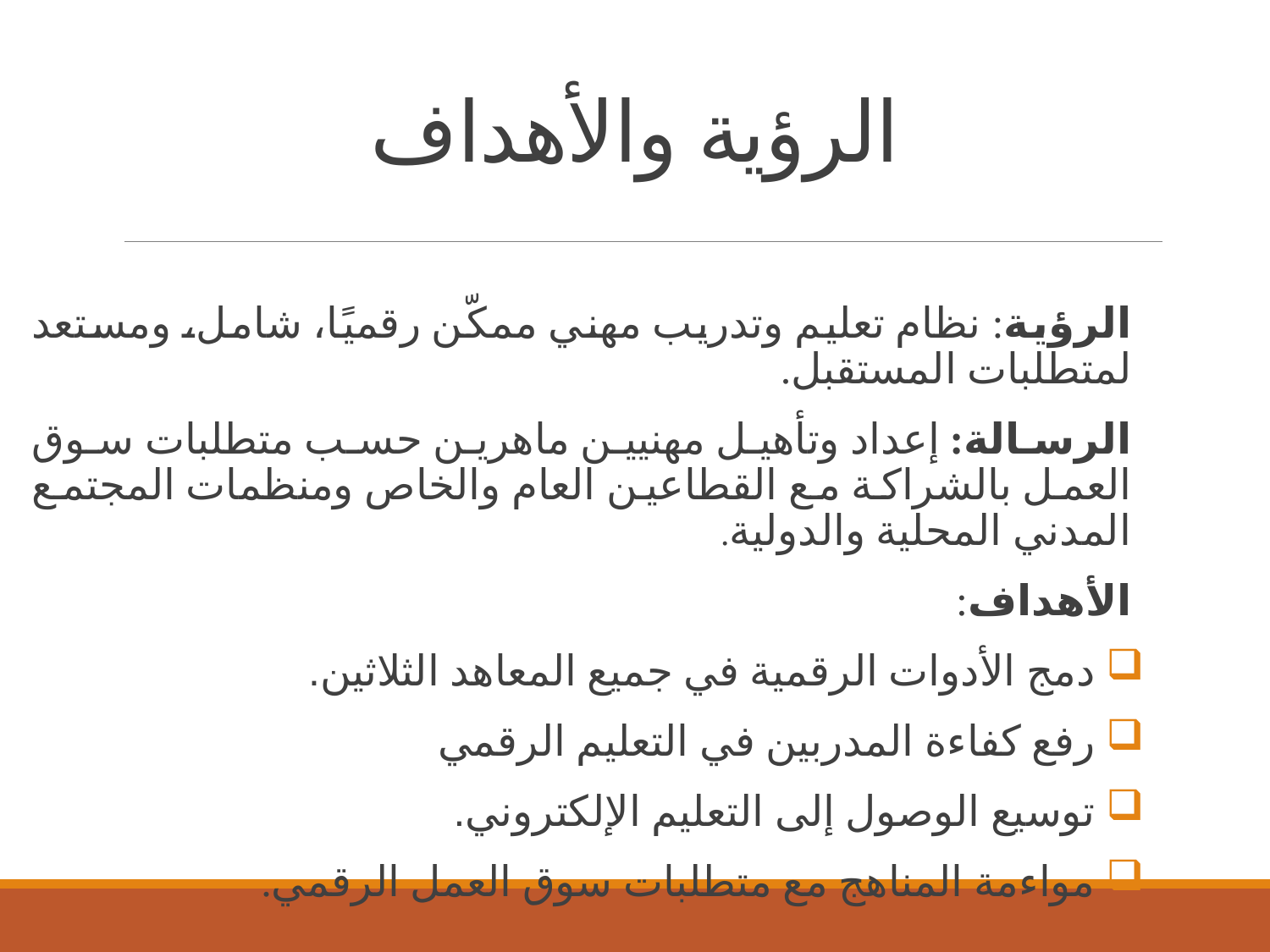

# الرؤية والأهداف

الرؤية: نظام تعليم وتدريب مهني ممكّن رقميًا، شامل، ومستعد لمتطلبات المستقبل.
الرسالة: إعداد وتأهيل مهنيين ماهرين حسب متطلبات سوق العمل بالشراكة مع القطاعين العام والخاص ومنظمات المجتمع المدني المحلية والدولية.
الأهداف:
 دمج الأدوات الرقمية في جميع المعاهد الثلاثين.
 رفع كفاءة المدربين في التعليم الرقمي
 توسيع الوصول إلى التعليم الإلكتروني.
 مواءمة المناهج مع متطلبات سوق العمل الرقمي.